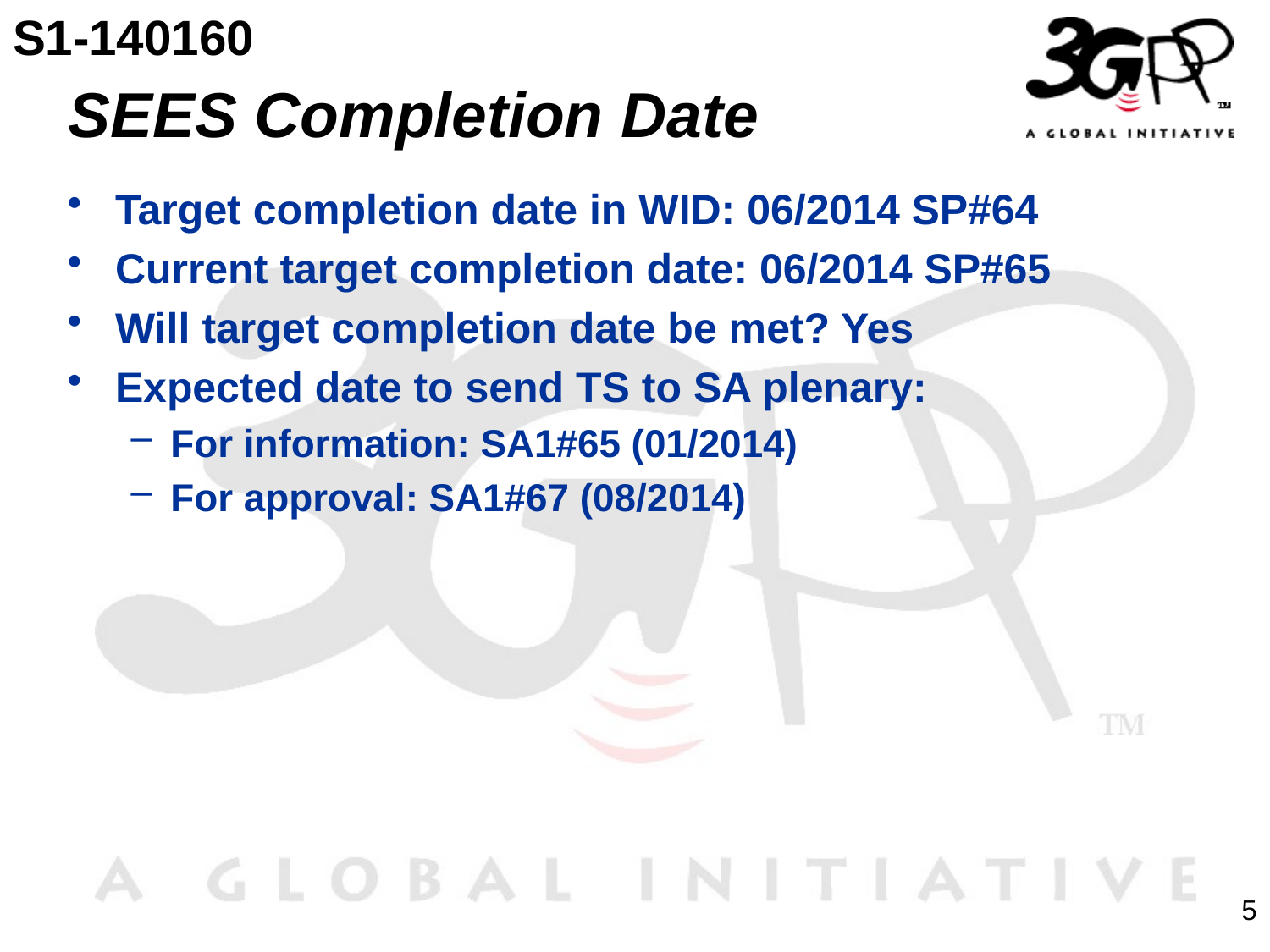

S1-140160
# SEES Completion Date
Target completion date in WID: 06/2014 SP#64
Current target completion date: 06/2014 SP#65
Will target completion date be met? Yes
Expected date to send TS to SA plenary:
For information: SA1#65 (01/2014)
For approval: SA1#67 (08/2014)

5